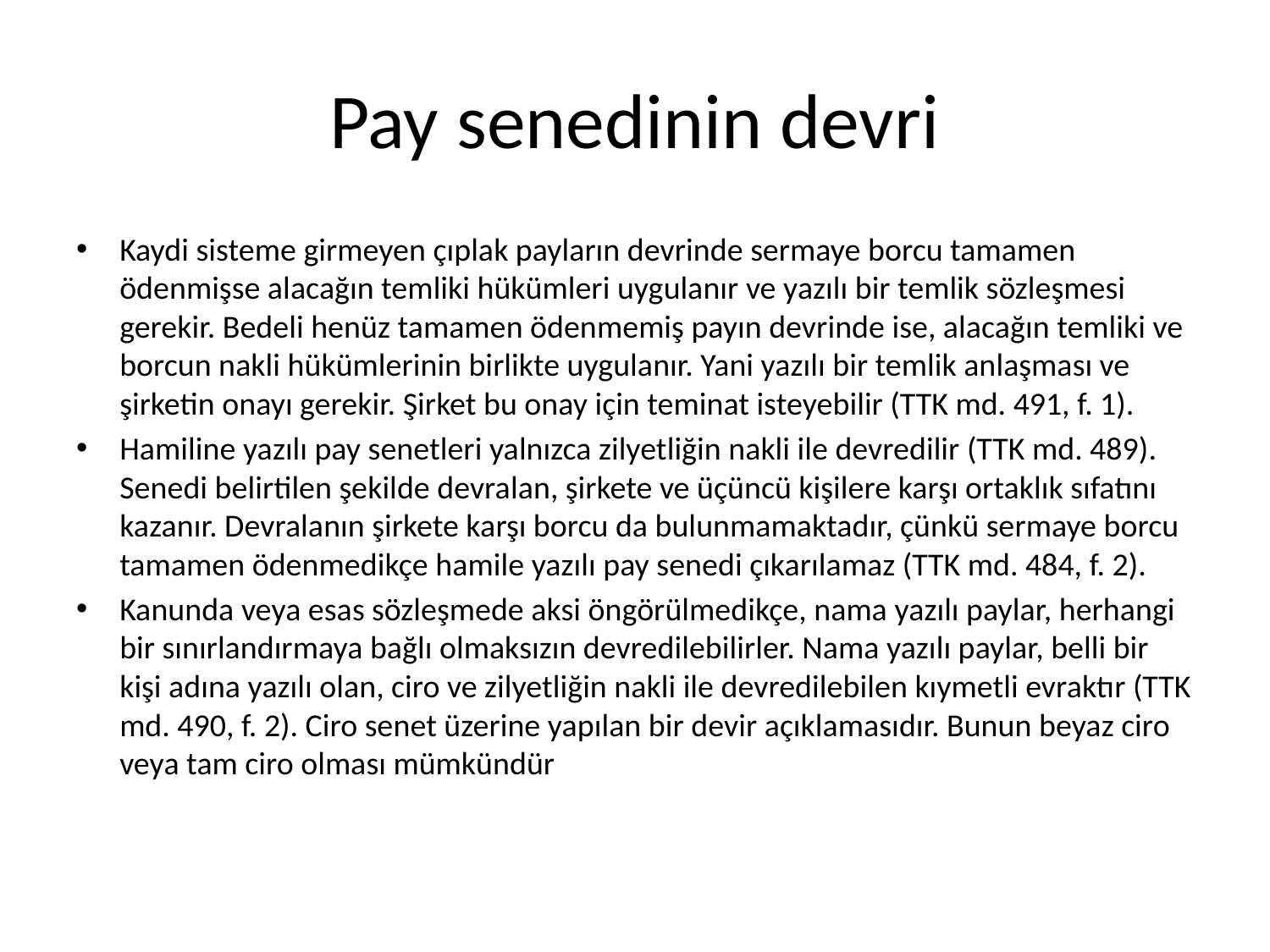

# Pay senedinin devri
Kaydi sisteme girmeyen çıplak payların devrinde sermaye borcu tamamen ödenmişse alacağın temliki hükümleri uygulanır ve yazılı bir temlik sözleşmesi gerekir. Bedeli henüz tamamen ödenmemiş payın devrinde ise, alacağın temliki ve borcun nakli hükümlerinin birlikte uygulanır. Yani yazılı bir temlik anlaşması ve şirketin onayı gerekir. Şirket bu onay için teminat isteyebilir (TTK md. 491, f. 1).
Hamiline yazılı pay senetleri yalnızca zilyetliğin nakli ile devredilir (TTK md. 489). Senedi belirtilen şekilde devralan, şirkete ve üçüncü kişilere karşı ortaklık sıfatını kazanır. Devralanın şirkete karşı borcu da bulunmamaktadır, çünkü sermaye borcu tamamen ödenmedikçe hamile yazılı pay senedi çıkarılamaz (TTK md. 484, f. 2).
Kanunda veya esas sözleşmede aksi öngörülmedikçe, nama yazılı paylar, herhangi bir sınırlandırmaya bağlı olmaksızın devredilebilirler. Nama yazılı paylar, belli bir kişi adına yazılı olan, ciro ve zilyetliğin nakli ile devredilebilen kıymetli evraktır (TTK md. 490, f. 2). Ciro senet üzerine yapılan bir devir açıklamasıdır. Bunun beyaz ciro veya tam ciro olması mümkündür